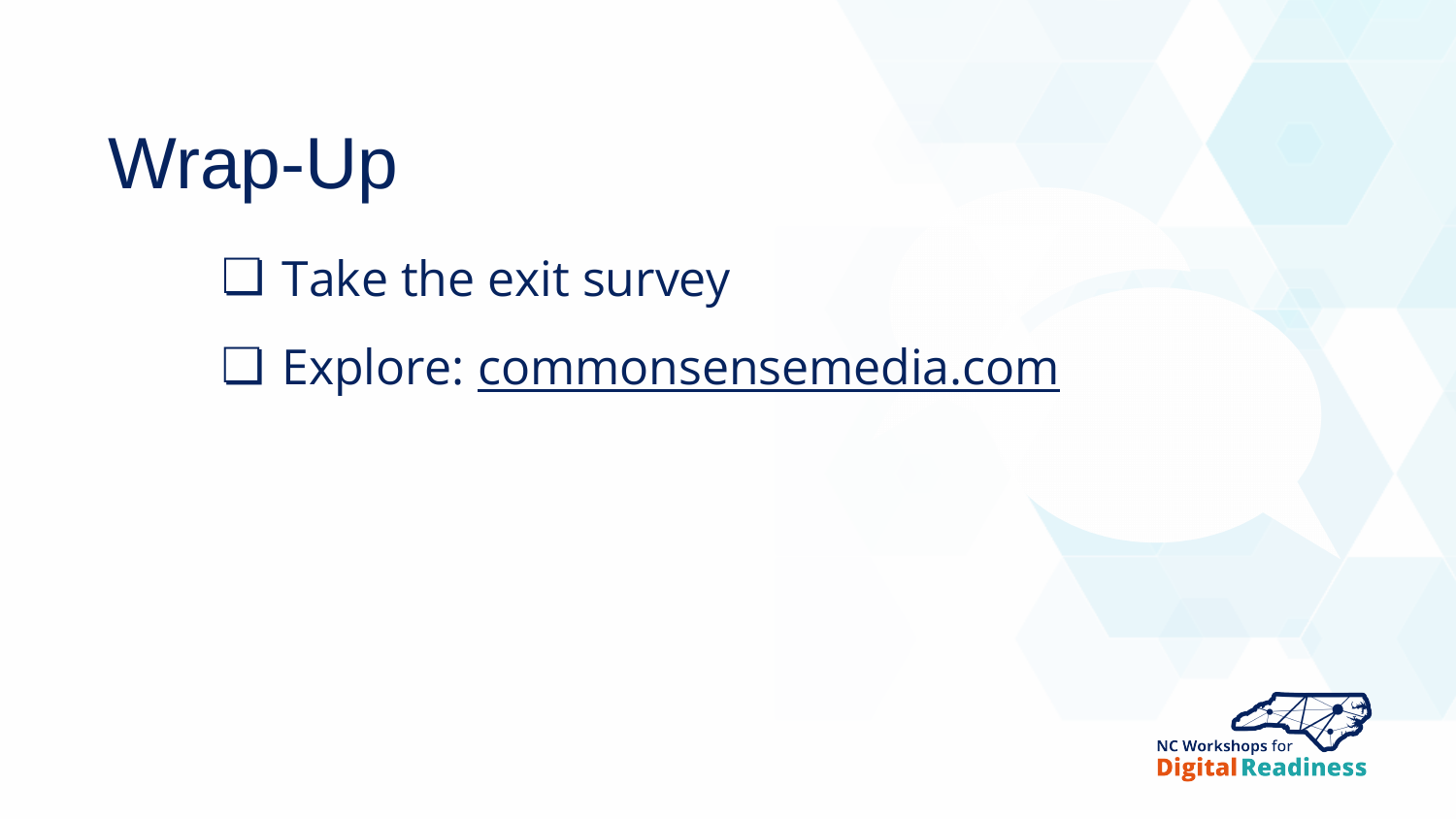

# Wrap-Up

Take the exit survey

Explore: commonsensemedia.com